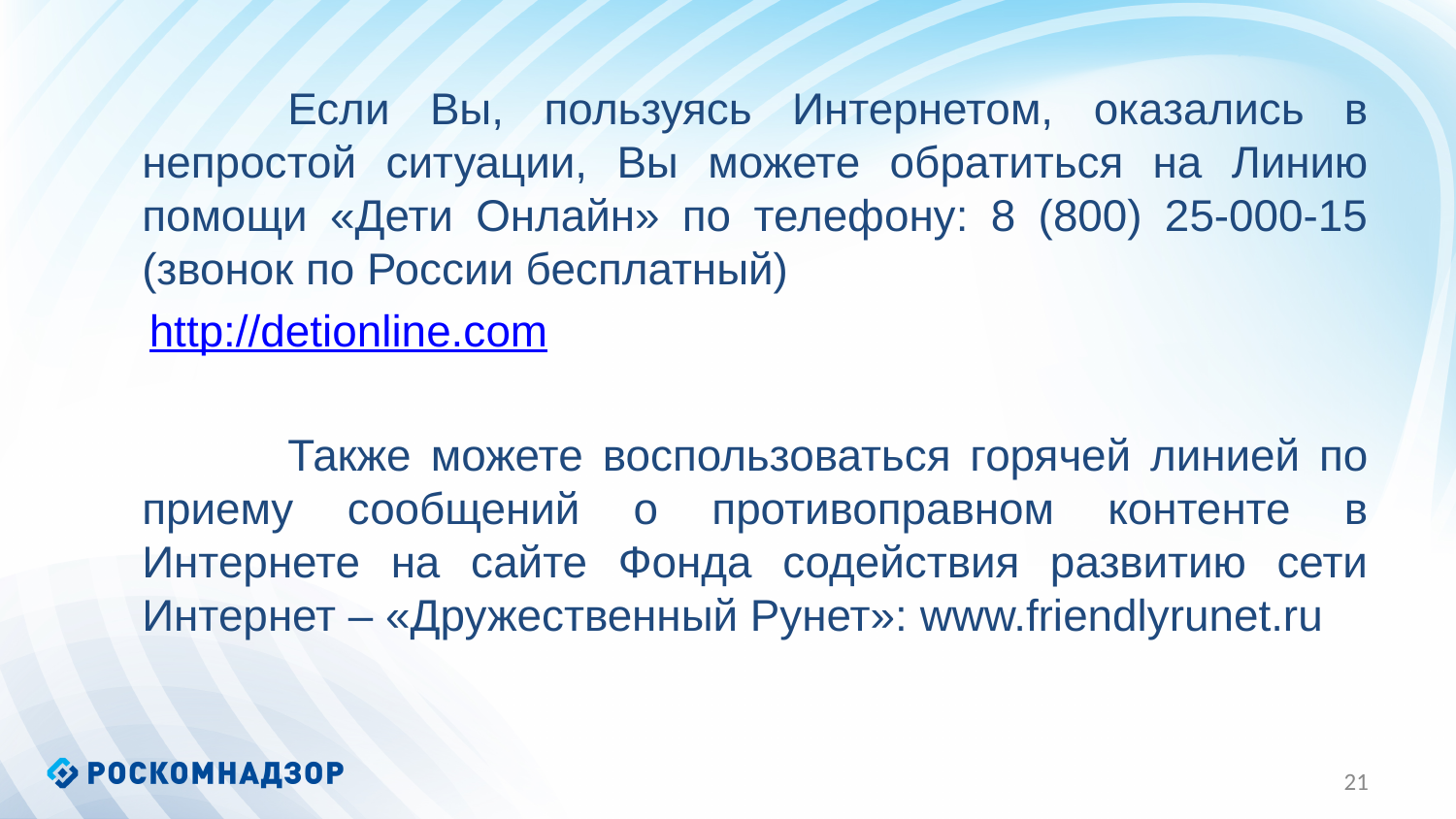

Если Вы, пользуясь Интернетом, оказались в непростой ситуации, Вы можете обратиться на Линию помощи «Дети Онлайн» по телефону: 8 (800) 25-000-15 (звонок по России бесплатный)
     http://detionline.com

		Также можете воспользоваться горячей линией по приему сообщений о противоправном контенте в Интернете на сайте Фонда содействия развитию сети Интернет – «Дружественный Рунет»: www.friendlyrunet.ru
21